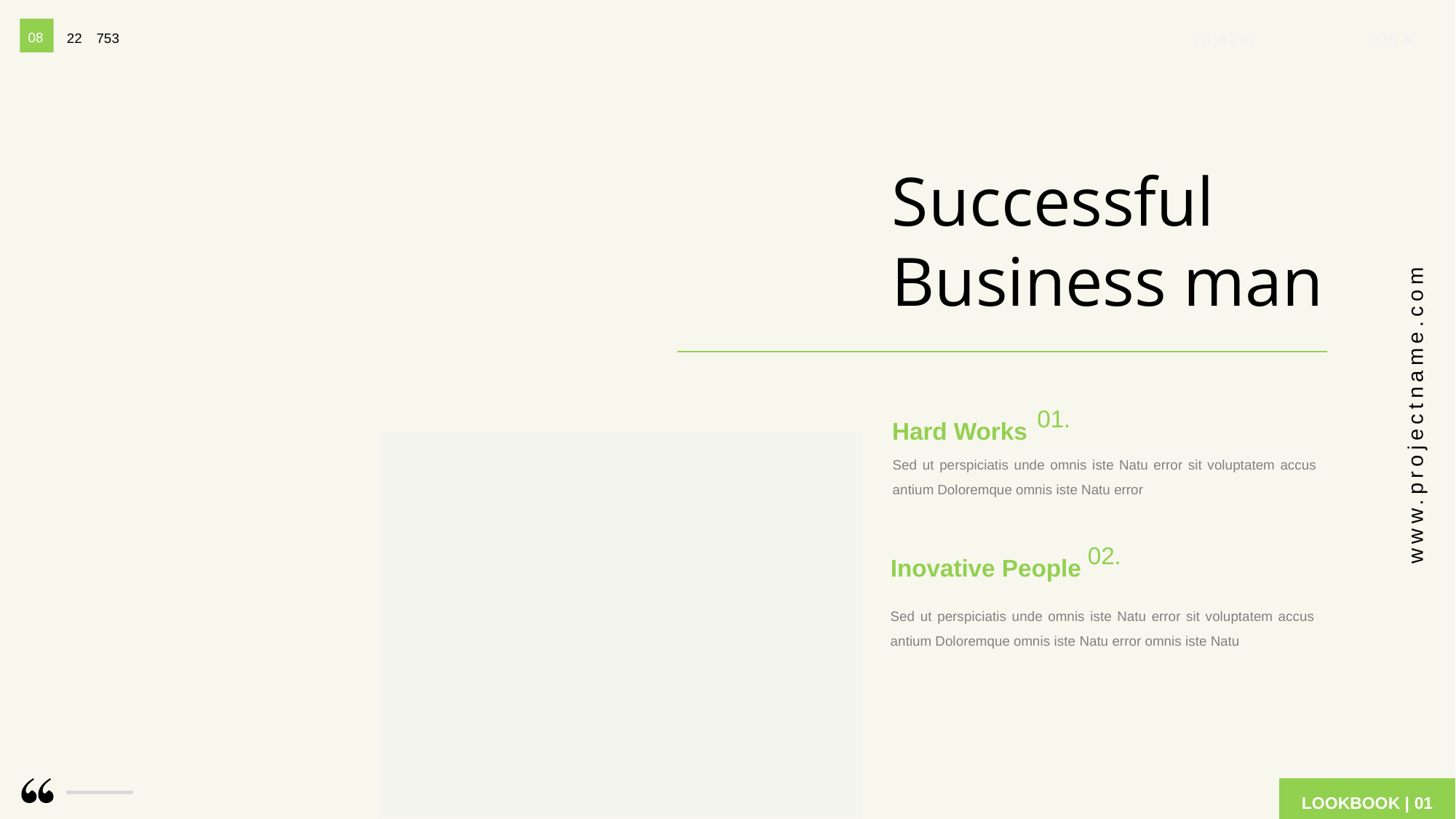

75,42%
525 K

08
22
753

Successful
Business man
01.
Hard Works
www.projectname.com

Sed ut perspiciatis unde omnis iste Natu error sit voluptatem accus antium Doloremque omnis iste Natu error
02.
Inovative People
Sed ut perspiciatis unde omnis iste Natu error sit voluptatem accus antium Doloremque omnis iste Natu error omnis iste Natu

LOOKBOOK | 01